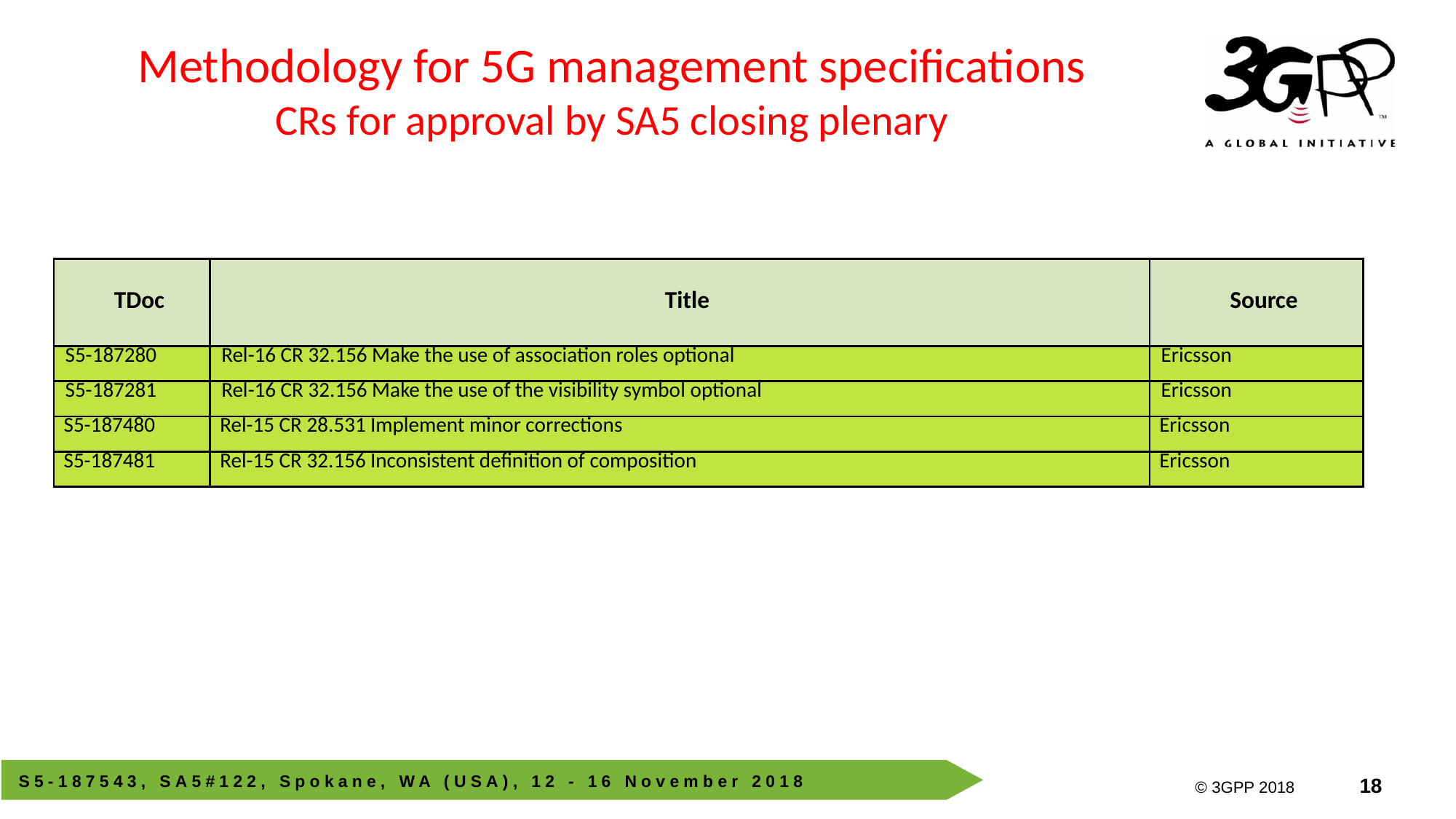

Methodology for 5G management specifications
CRs for approval by SA5 closing plenary
| TDoc | Title | Source |
| --- | --- | --- |
| S5-187280 | Rel-16 CR 32.156 Make the use of association roles optional | Ericsson |
| S5-187281 | Rel-16 CR 32.156 Make the use of the visibility symbol optional | Ericsson |
| S5-187480 | Rel-15 CR 28.531 Implement minor corrections | Ericsson |
| S5-187481 | Rel-15 CR 32.156 Inconsistent definition of composition | Ericsson |